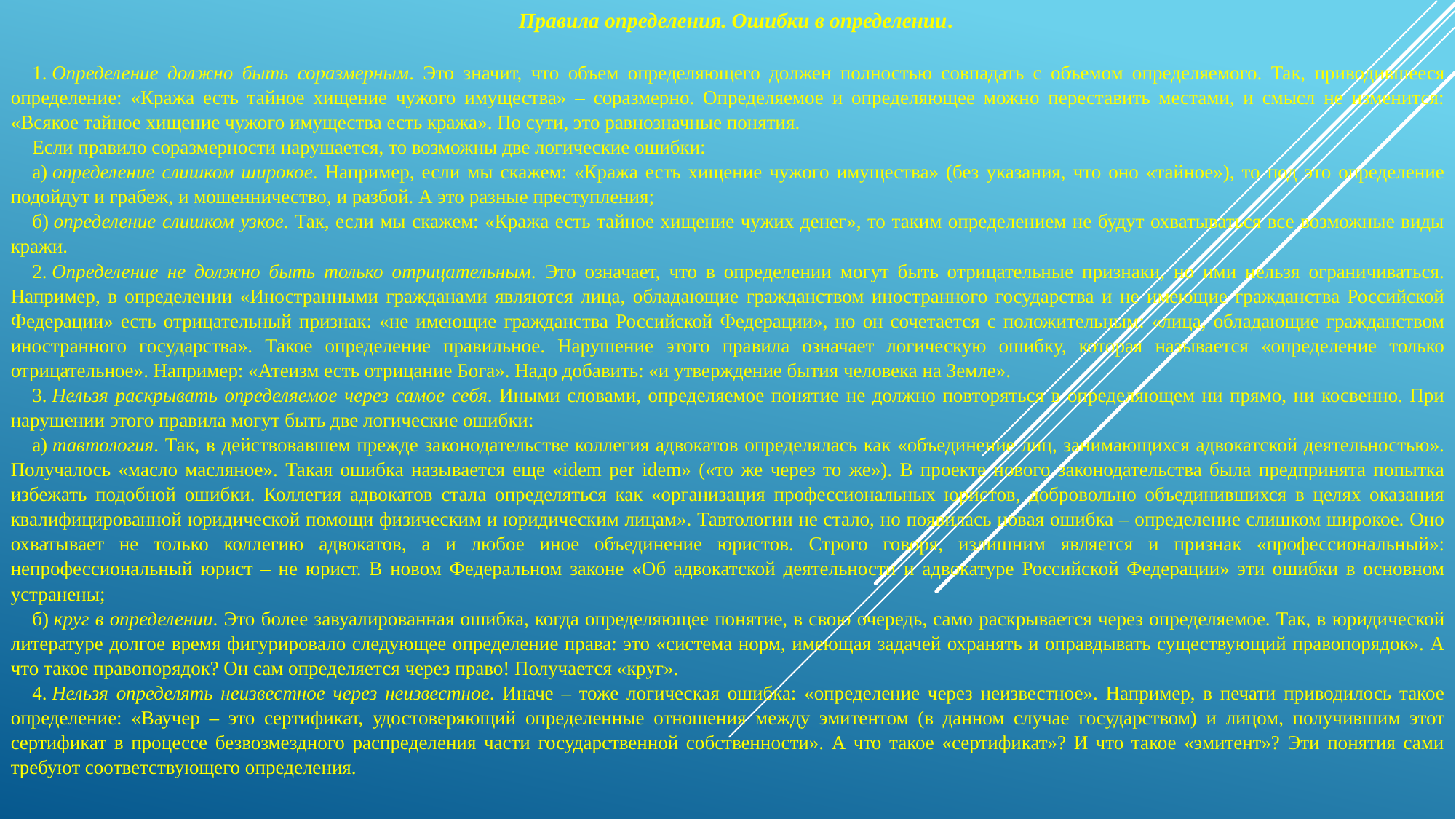

Правила определения. Ошибки в определении.

1. Определение должно быть соразмерным. Это значит, что объем определяющего должен полностью совпадать с объемом определяемого. Так, приводившееся определение: «Кража есть тайное хищение чужого имущества» – соразмерно. Определяемое и определяющее можно переставить местами, и смысл не изменится: «Всякое тайное хищение чужого имущества есть кража». По сути, это равнозначные понятия.
Если правило соразмерности нарушается, то возможны две логические ошибки:
а) определение слишком широкое. Например, если мы скажем: «Кража есть хищение чужого имущества» (без указания, что оно «тайное»), то под это определение подойдут и грабеж, и мошенничество, и разбой. А это разные преступления;
б) определение слишком узкое. Так, если мы скажем: «Кража есть тайное хищение чужих денег», то таким определением не будут охватываться все возможные виды кражи.
2. Определение не должно быть только отрицательным. Это означает, что в определении могут быть отрицательные признаки, но ими нельзя ограничиваться. Например, в определении «Иностранными гражданами являются лица, обладающие гражданством иностранного государства и не имеющие гражданства Российской Федерации» есть отрицательный признак: «не имеющие гражданства Российской Федерации», но он сочетается с положительным: «лица, обладающие гражданством иностранного государства». Такое определение правильное. Нарушение этого правила означает логическую ошибку, которая называется «определение только отрицательное». Например: «Атеизм есть отрицание Бога». Надо добавить: «и утверждение бытия человека на Земле».
3. Нельзя раскрывать определяемое через самое себя. Иными словами, определяемое понятие не должно повторяться в определяющем ни прямо, ни косвенно. При нарушении этого правила могут быть две логические ошибки:
а) тавтология. Так, в действовавшем прежде законодательстве коллегия адвокатов определялась как «объединение лиц, занимающихся адвокатской деятельностью». Получалось «масло масляное». Такая ошибка называется еще «idem per idem» («то же через то же»). В проекте нового законодательства была предпринята попытка избежать подобной ошибки. Коллегия адвокатов стала определяться как «организация профессиональных юристов, добровольно объединившихся в целях оказания квалифицированной юридической помощи физическим и юридическим лицам». Тавтологии не стало, но появилась новая ошибка – определение слишком широкое. Оно охватывает не только коллегию адвокатов, а и любое иное объединение юристов. Строго говоря, излишним является и признак «профессиональный»: непрофессиональный юрист – не юрист. В новом Федеральном законе «Об адвокатской деятельности и адвокатуре Российской Федерации» эти ошибки в основном устранены;
б) круг в определении. Это более завуалированная ошибка, когда определяющее понятие, в свою очередь, само раскрывается через определяемое. Так, в юридической литературе долгое время фигурировало следующее определение права: это «система норм, имеющая задачей охранять и оправдывать существующий правопорядок». А что такое правопорядок? Он сам определяется через право! Получается «круг».
4. Нельзя определять неизвестное через неизвестное. Иначе – тоже логическая ошибка: «определение через неизвестное». Например, в печати приводилось такое определение: «Ваучер – это сертификат, удостоверяющий определенные отношения между эмитентом (в данном случае государством) и лицом, получившим этот сертификат в процессе безвозмездного распределения части государственной собственности». А что такое «сертификат»? И что такое «эмитент»? Эти понятия сами требуют соответствующего определения.